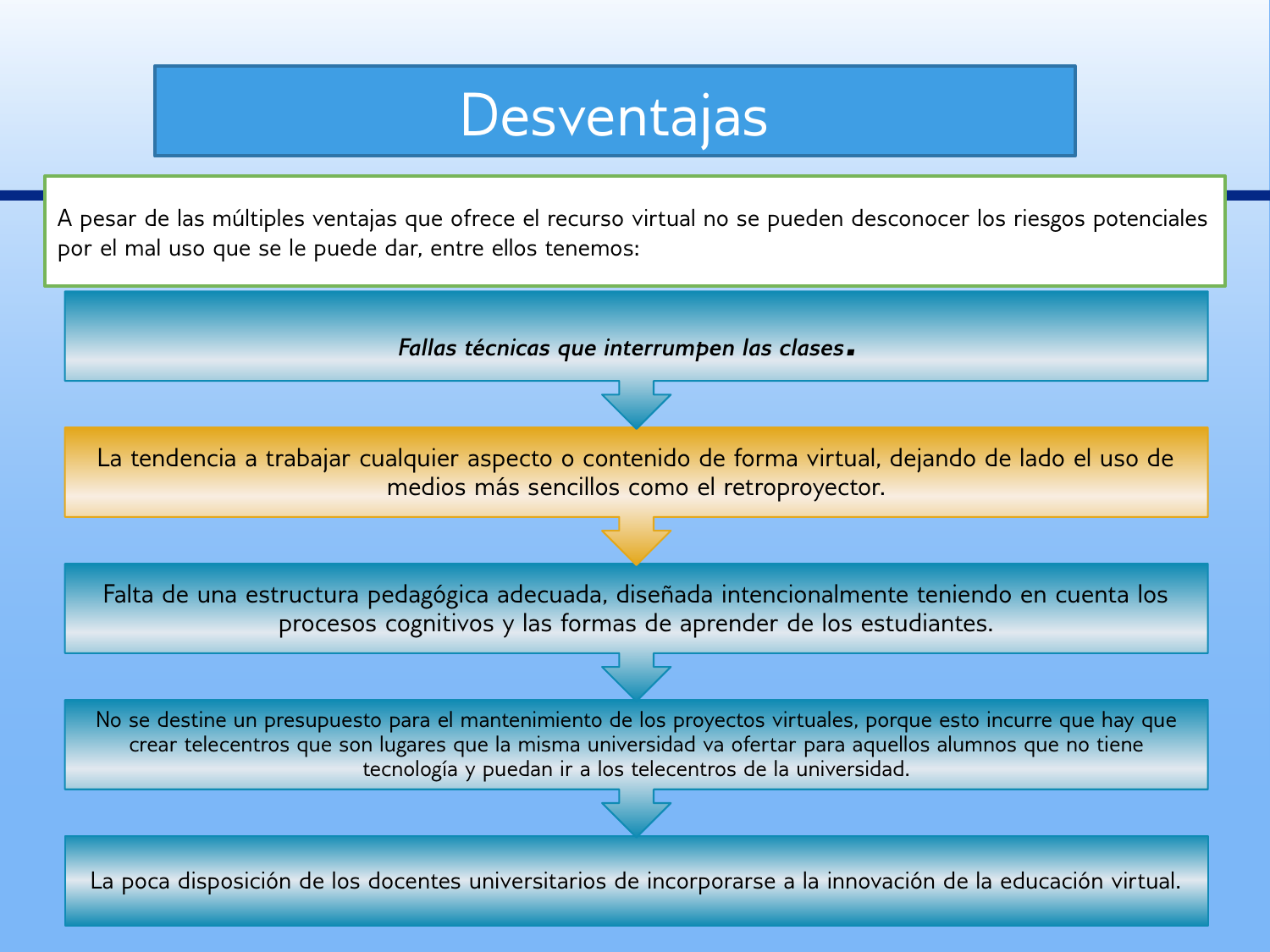

Desventajas
A pesar de las múltiples ventajas que ofrece el recurso virtual no se pueden desconocer los riesgos potenciales por el mal uso que se le puede dar, entre ellos tenemos:
La poca disposición de los docentes universitarios de incorporarse a la innovación de la educación virtual.
No se destine un presupuesto para el mantenimiento de los proyectos virtuales, porque esto incurre que hay que crear telecentros que son lugares que la misma universidad va ofertar para aquellos alumnos que no tiene tecnología y puedan ir a los telecentros de la universidad.
Falta de una estructura pedagógica adecuada, diseñada intencionalmente teniendo en cuenta los procesos cognitivos y las formas de aprender de los estudiantes.
La tendencia a trabajar cualquier aspecto o contenido de forma virtual, dejando de lado el uso de medios más sencillos como el retroproyector.
Fallas técnicas que interrumpen las clases.